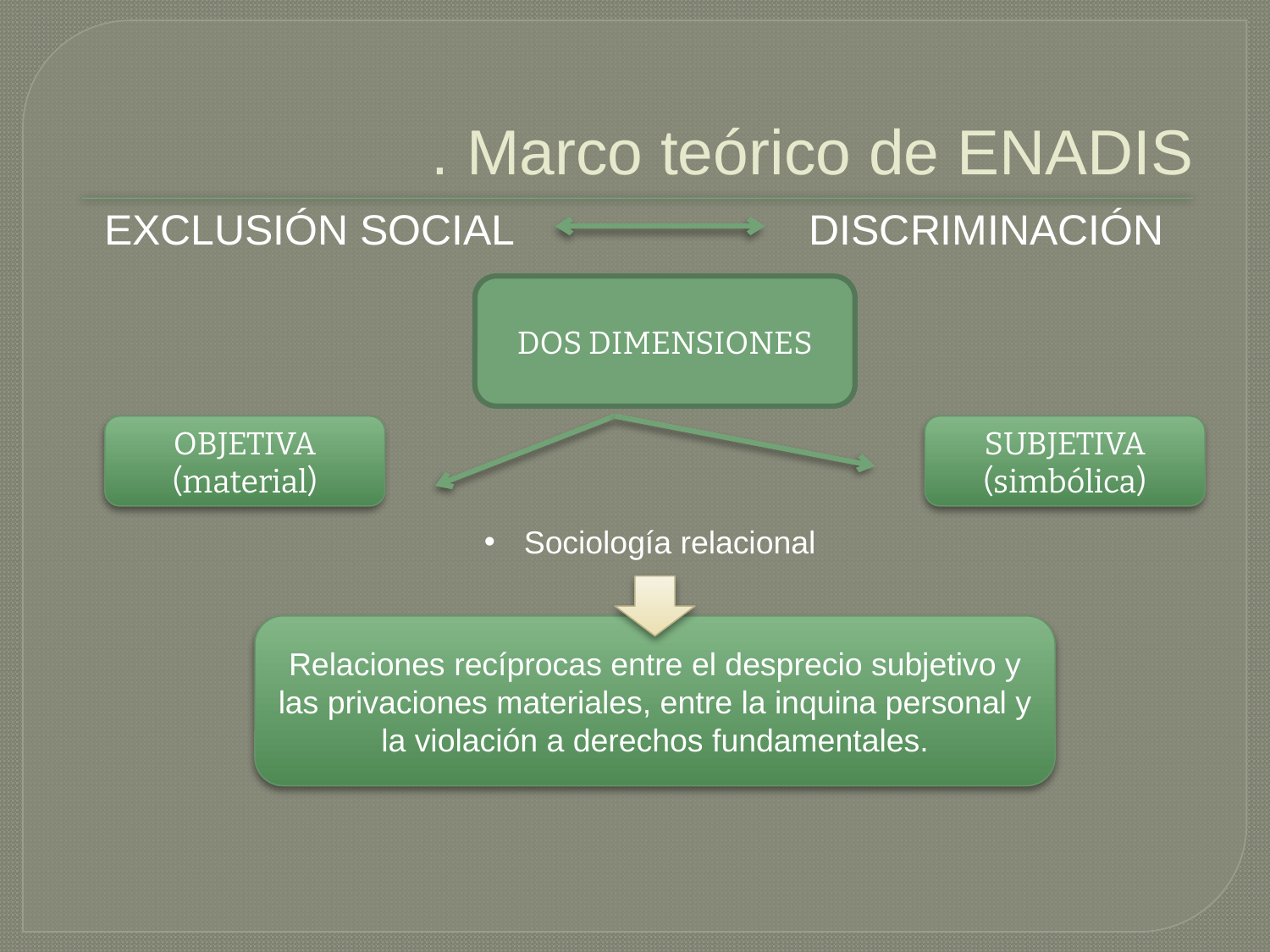

# . Marco teórico de ENADIS
EXCLUSIÓN SOCIAL                         DISCRIMINACIÓN
DOS DIMENSIONES
OBJETIVA (material)
SUBJETIVA (simbólica)
Sociología relacional

Relaciones recíprocas entre el desprecio subjetivo y las privaciones materiales, entre la inquina personal y la violación a derechos fundamentales.